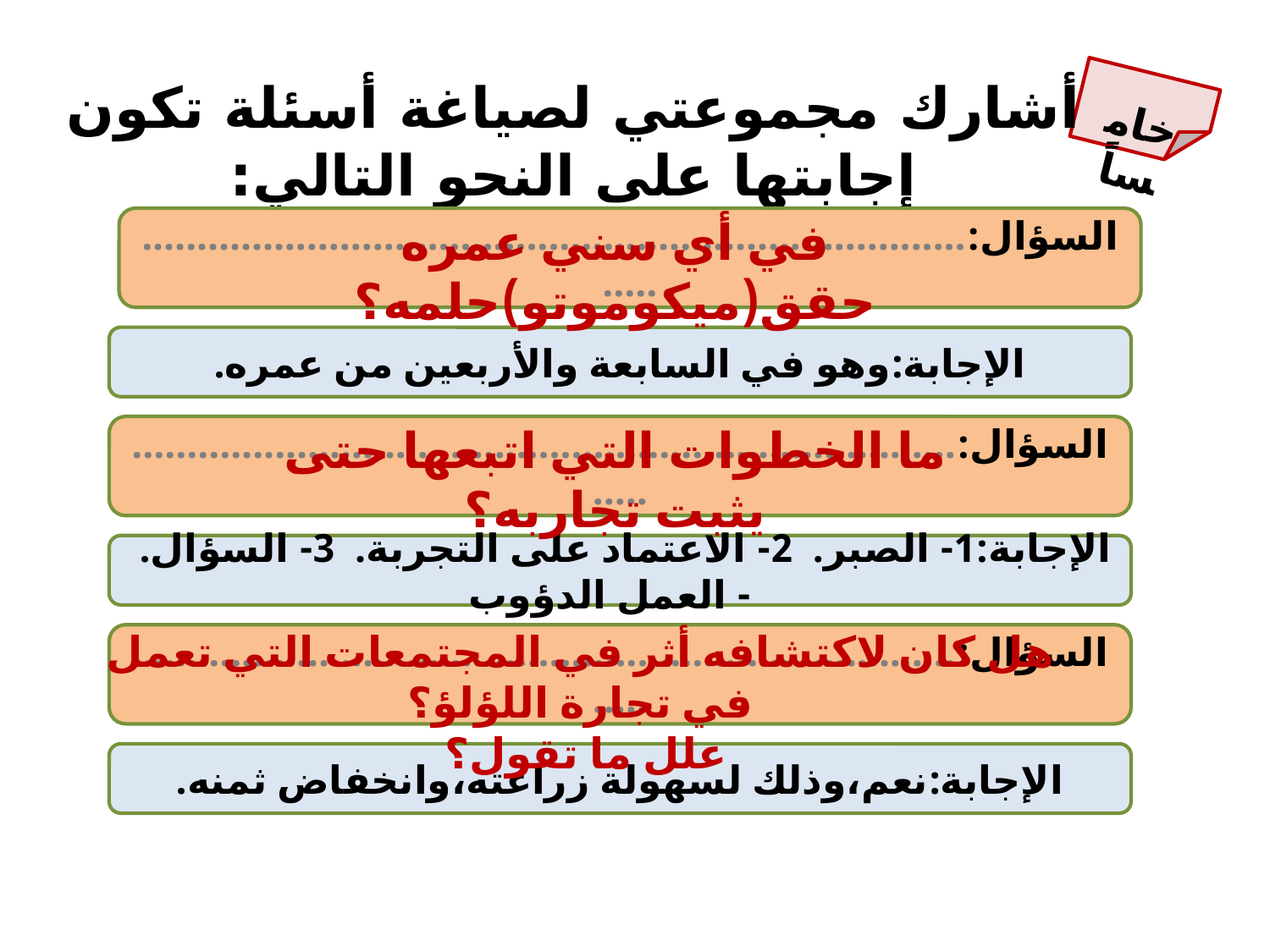

أشارك مجموعتي لصياغة أسئلة تكون إجابتها على النحو التالي:

  خامساً
في أي سني عمره حقق(ميكوموتو)حلمه؟
السؤال:................................................................................
الإجابة:وهو في السابعة والأربعين من عمره.
ما الخطوات التي اتبعها حتى يثبت تجاربه؟
السؤال:................................................................................
الإجابة:1- الصبر.  2- الاعتماد على التجربة.  3- السؤال.    - العمل الدؤوب
هل كان لاكتشافه أثر في المجتمعات التي تعمل في تجارة اللؤلؤ؟
علل ما تقول؟
السؤال:................................................................................
الإجابة:نعم،وذلك لسهولة زراعته،وانخفاض ثمنه.